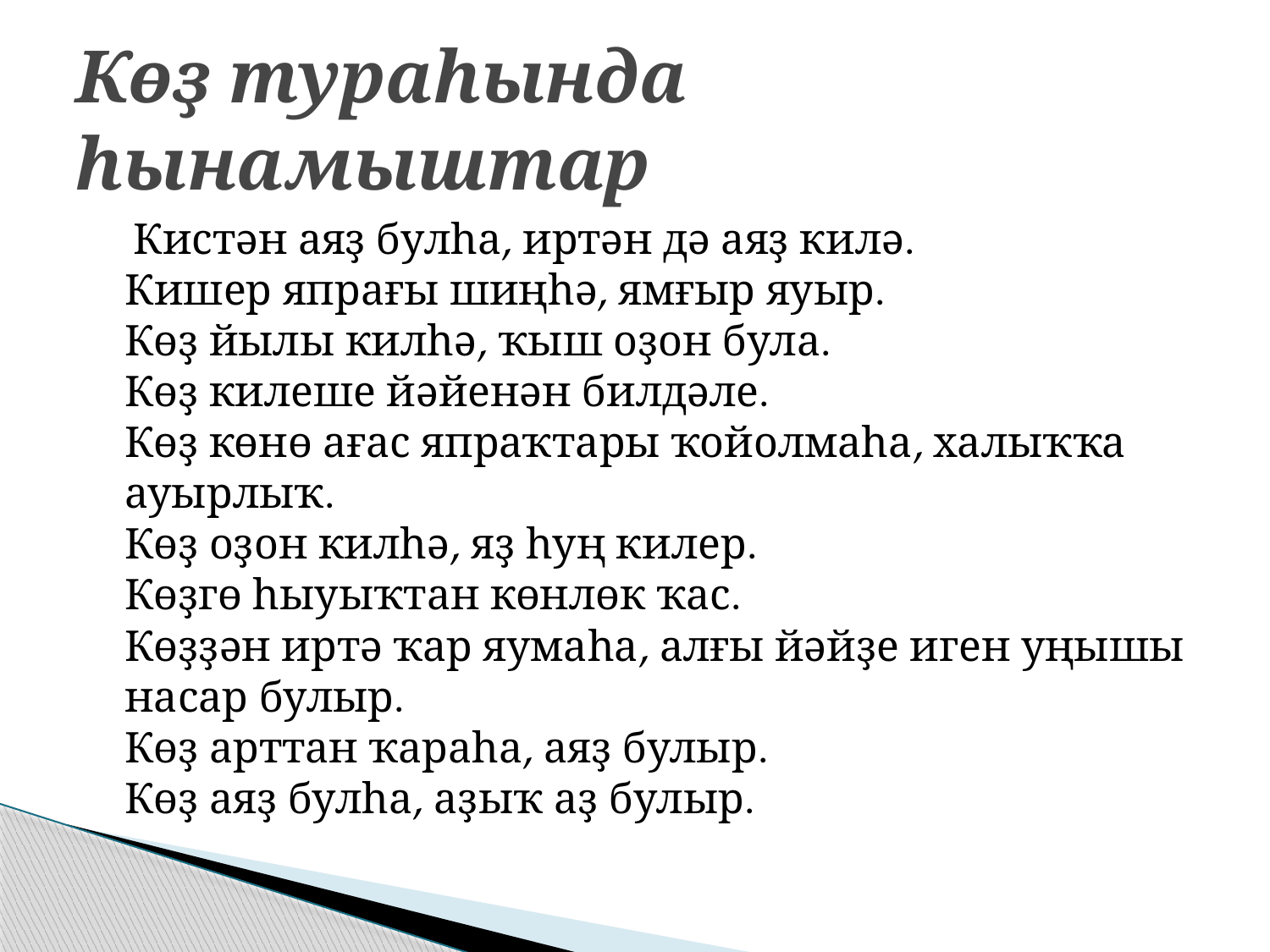

# Көҙ тураһында һынамыштар
    Кистән аяҙ булһа, иртән дә аяҙ килә.
Кишер япрағы шиңһә, ямғыр яуыр.
Көҙ йылы килһә, ҡыш оҙон була.
Көҙ килеше йәйенән билдәле.
Көҙ көнө ағас япраҡтары ҡойолмаһа, халыҡҡа ауырлыҡ.
Көҙ оҙон килһә, яҙ һуң килер.
Көҙгө һыуыҡтан көнлөк ҡас.
Көҙҙән иртә ҡар яумаһа, алғы йәйҙе иген уңышы насар булыр.
Көҙ арттан ҡараһа, аяҙ булыр.
Көҙ аяҙ булһа, аҙыҡ аҙ булыр.